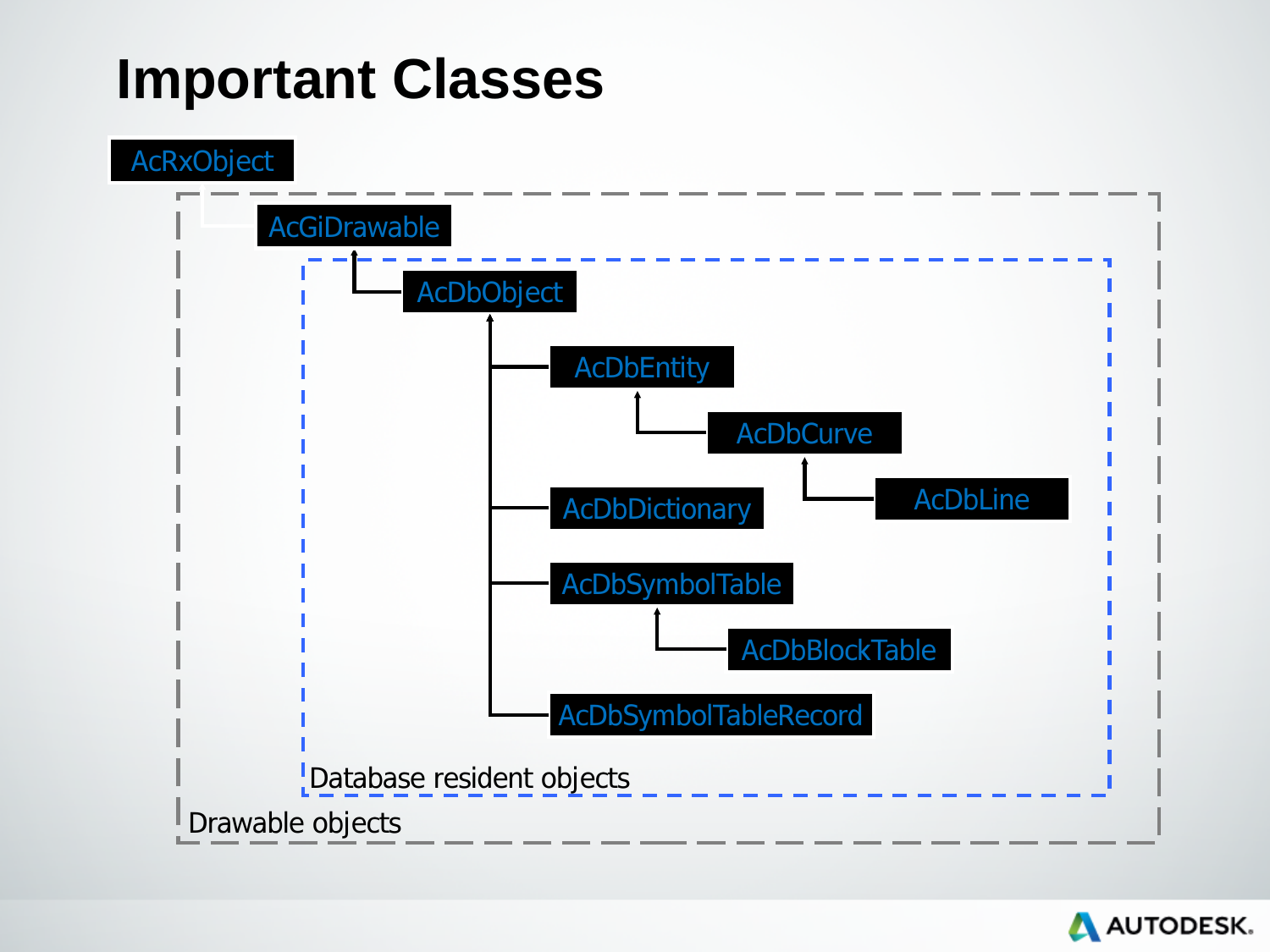

# Important Classes
AcRxObject

AcGiDrawable

AcDbObject
AcDbEntity
AcDbCurve
AcDbLine
AcDbDictionary
AcDbSymbolTable
AcDbBlockTable
AcDbSymbolTableRecord
Database resident objects
Drawable objects